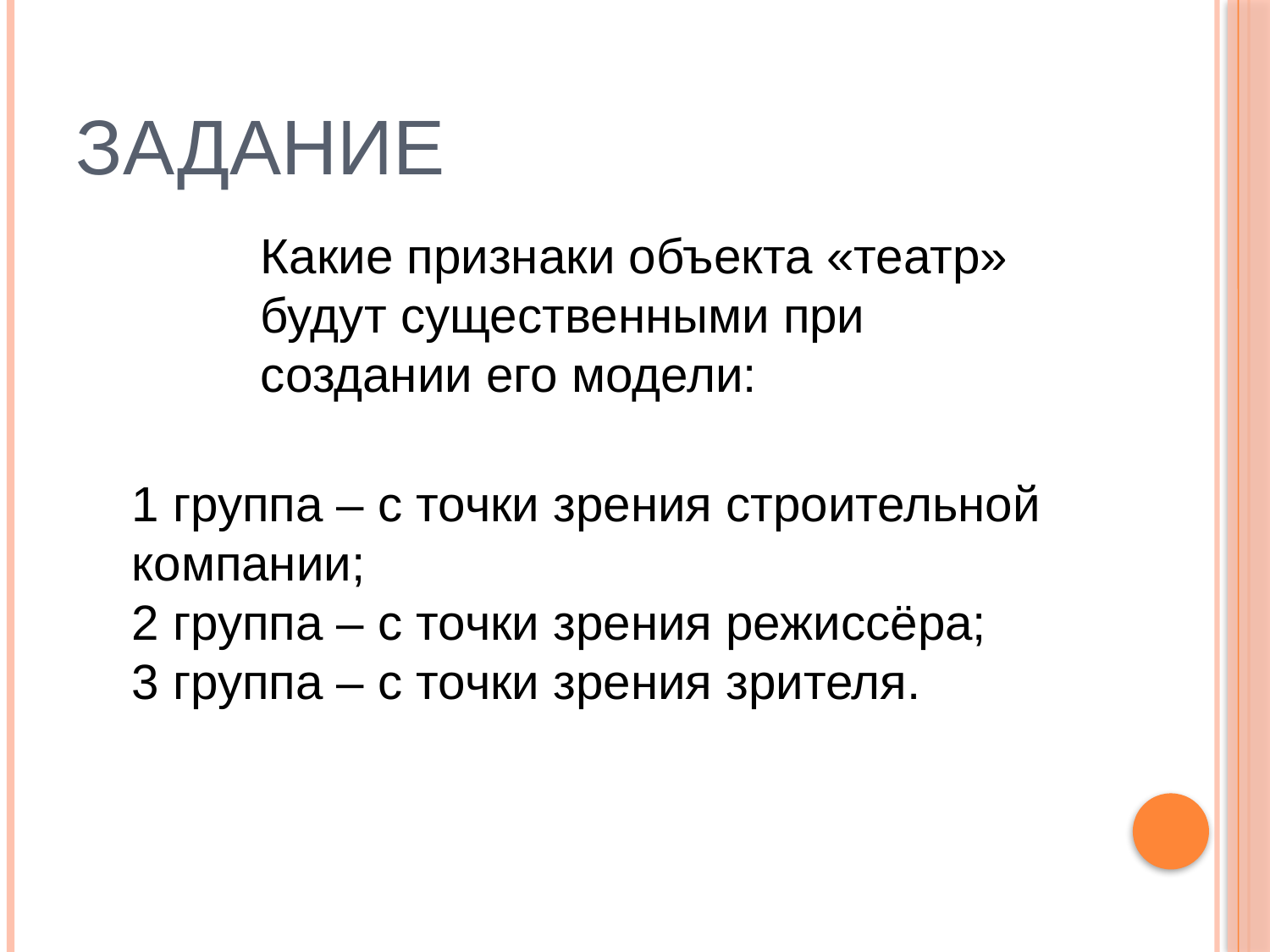

# Задание
Какие признаки объекта «театр» будут существенными при создании его модели:
1 группа – с точки зрения строительной компании;
2 группа – с точки зрения режиссёра;
3 группа – с точки зрения зрителя.